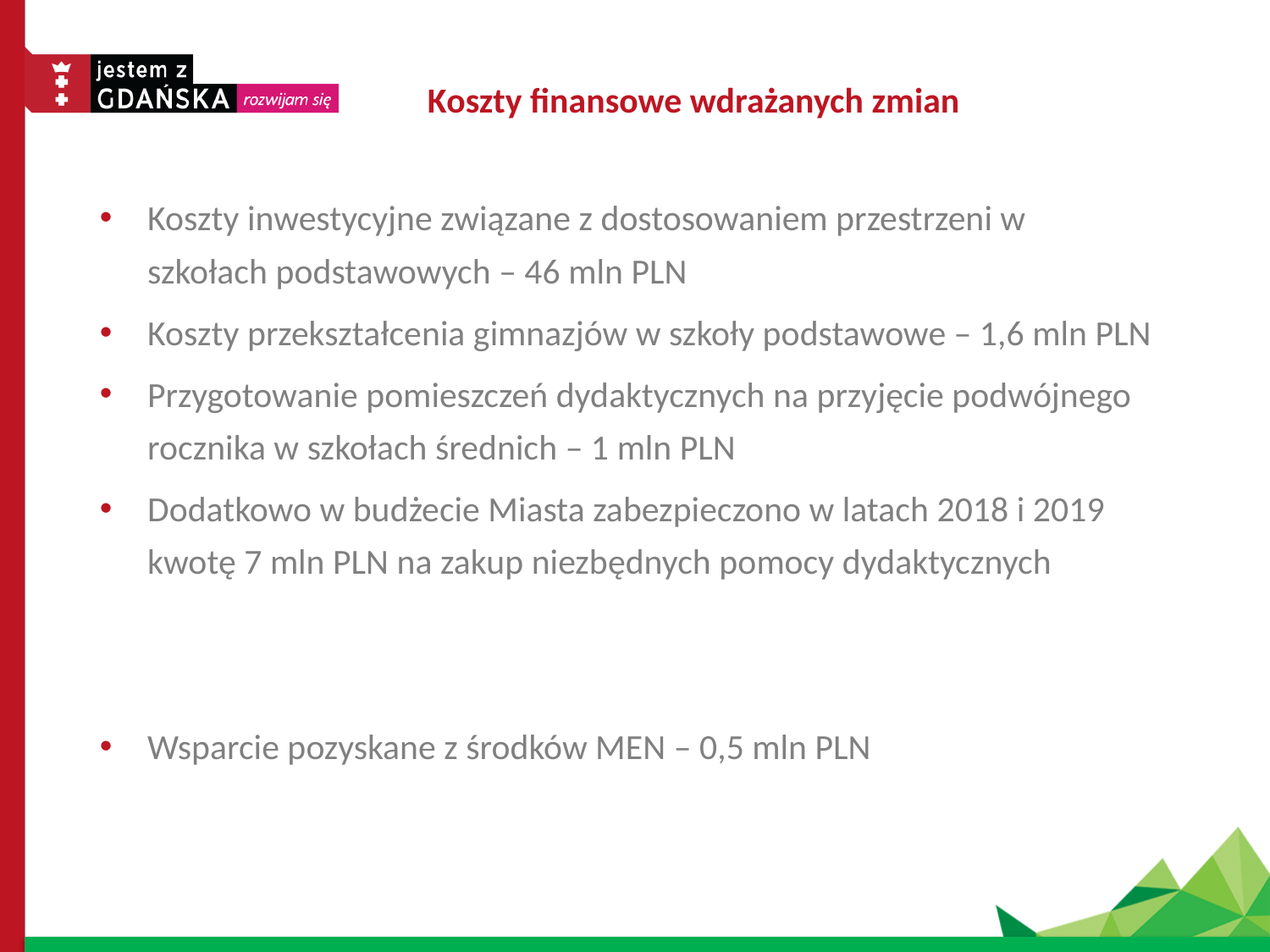

# Koszty finansowe wdrażanych zmian
Koszty inwestycyjne związane z dostosowaniem przestrzeni w szkołach podstawowych – 46 mln PLN
Koszty przekształcenia gimnazjów w szkoły podstawowe – 1,6 mln PLN
Przygotowanie pomieszczeń dydaktycznych na przyjęcie podwójnego rocznika w szkołach średnich – 1 mln PLN
Dodatkowo w budżecie Miasta zabezpieczono w latach 2018 i 2019 kwotę 7 mln PLN na zakup niezbędnych pomocy dydaktycznych

Wsparcie pozyskane z środków MEN – 0,5 mln PLN